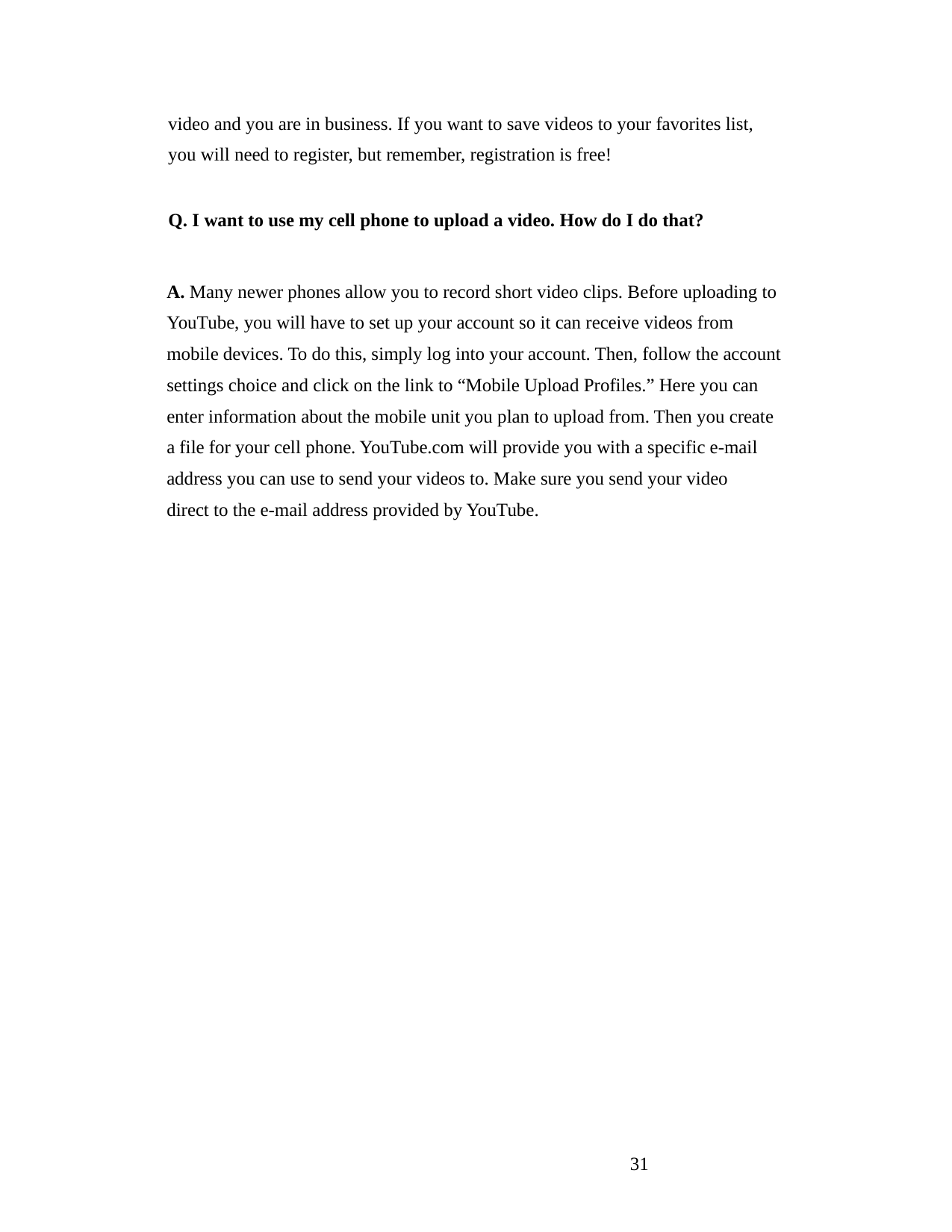

video and you are in business. If you want to save videos to your favorites list,
you will need to register, but remember, registration is free!
Q. I want to use my cell phone to upload a video. How do I do that?
A. Many newer phones allow you to record short video clips. Before uploading to
YouTube, you will have to set up your account so it can receive videos from
mobile devices. To do this, simply log into your account. Then, follow the account
settings choice and click on the link to “Mobile Upload Profiles.” Here you can
enter information about the mobile unit you plan to upload from. Then you create
a file for your cell phone. YouTube.com will provide you with a specific e-mail
address you can use to send your videos to. Make sure you send your video
direct to the e-mail address provided by YouTube.
31